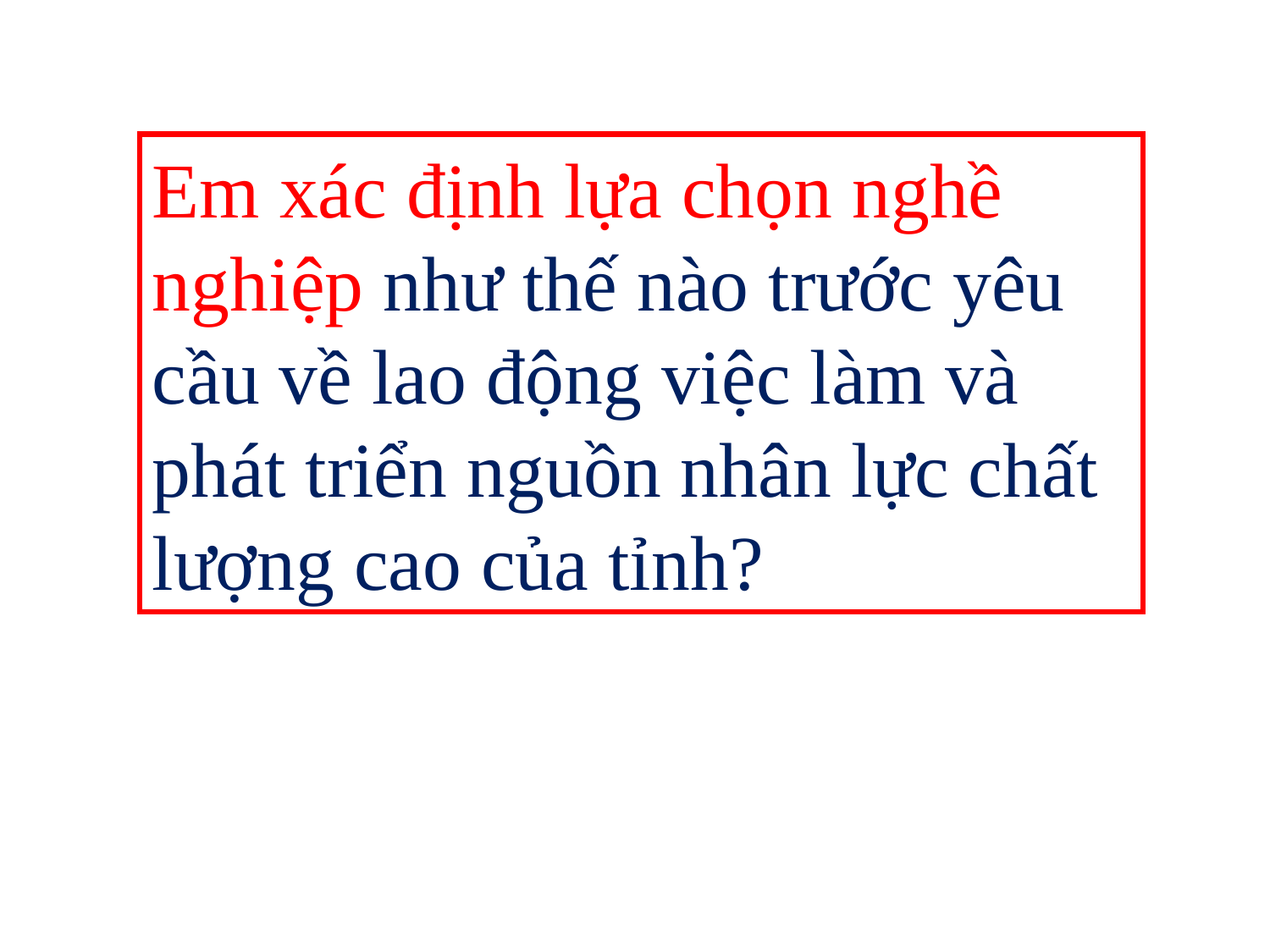

Em xác định lựa chọn nghề nghiệp như thế nào trước yêu cầu về lao động việc làm và phát triển nguồn nhân lực chất lượng cao của tỉnh?